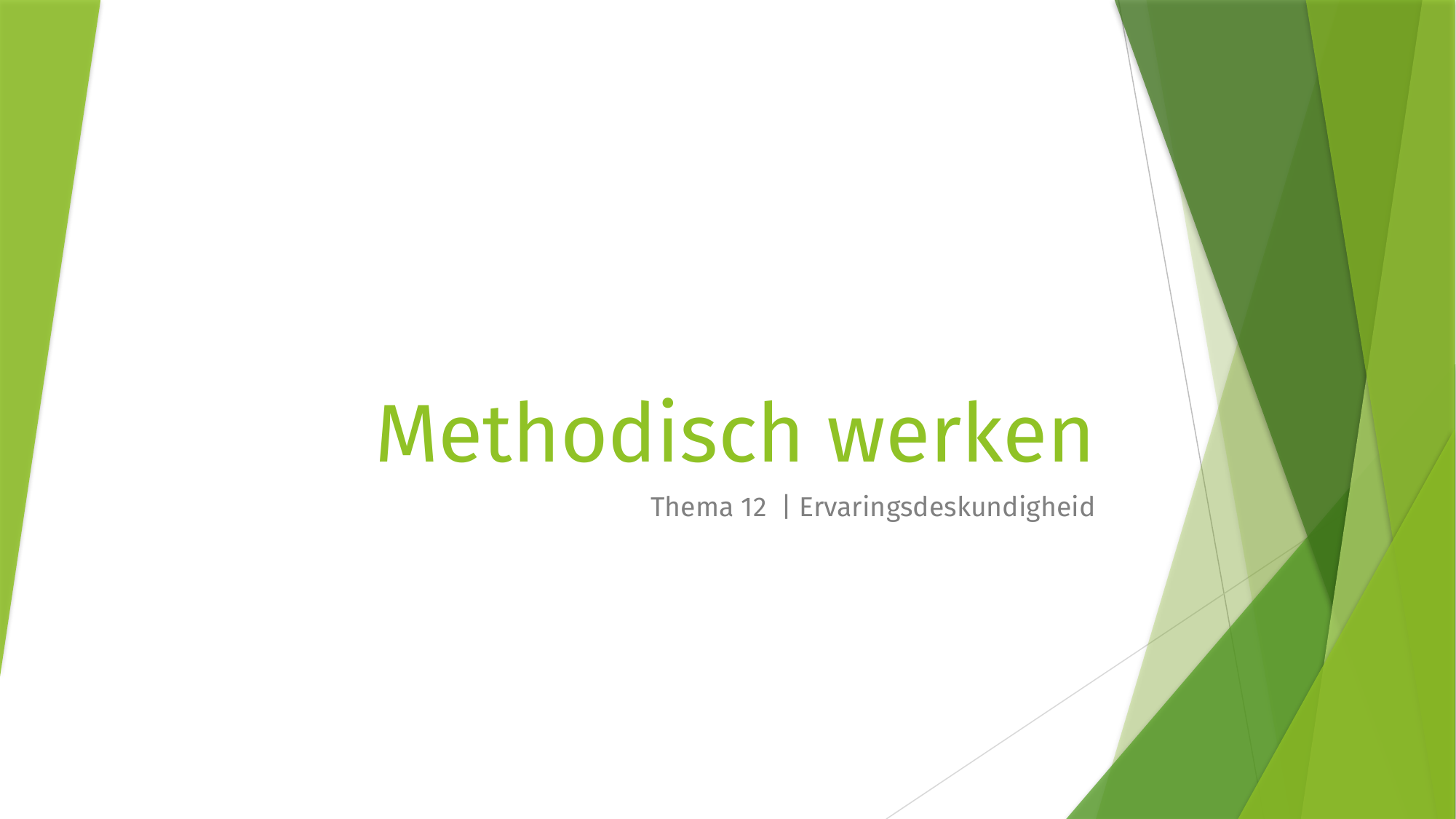

# Methodisch werken
Thema 12  | Ervaringsdeskundigheid